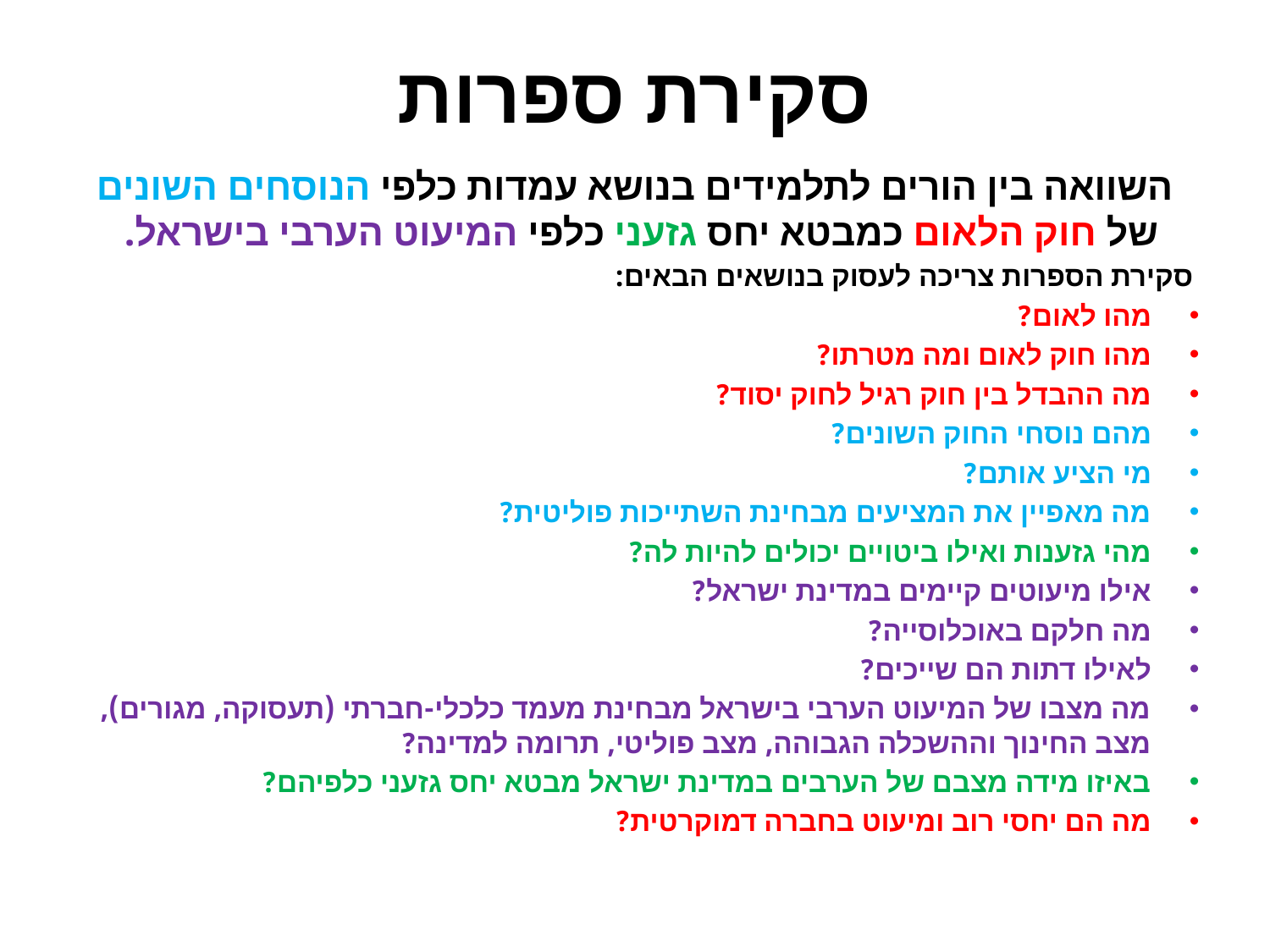

# סקירת ספרות
השוואה בין הורים לתלמידים בנושא עמדות כלפי הנוסחים השונים של חוק הלאום כמבטא יחס גזעני כלפי המיעוט הערבי בישראל.
סקירת הספרות צריכה לעסוק בנושאים הבאים:
מהו לאום?
מהו חוק לאום ומה מטרתו?
מה ההבדל בין חוק רגיל לחוק יסוד?
מהם נוסחי החוק השונים?
מי הציע אותם?
מה מאפיין את המציעים מבחינת השתייכות פוליטית?
מהי גזענות ואילו ביטויים יכולים להיות לה?
אילו מיעוטים קיימים במדינת ישראל?
מה חלקם באוכלוסייה?
לאילו דתות הם שייכים?
מה מצבו של המיעוט הערבי בישראל מבחינת מעמד כלכלי-חברתי (תעסוקה, מגורים), מצב החינוך וההשכלה הגבוהה, מצב פוליטי, תרומה למדינה?
באיזו מידה מצבם של הערבים במדינת ישראל מבטא יחס גזעני כלפיהם?
מה הם יחסי רוב ומיעוט בחברה דמוקרטית?